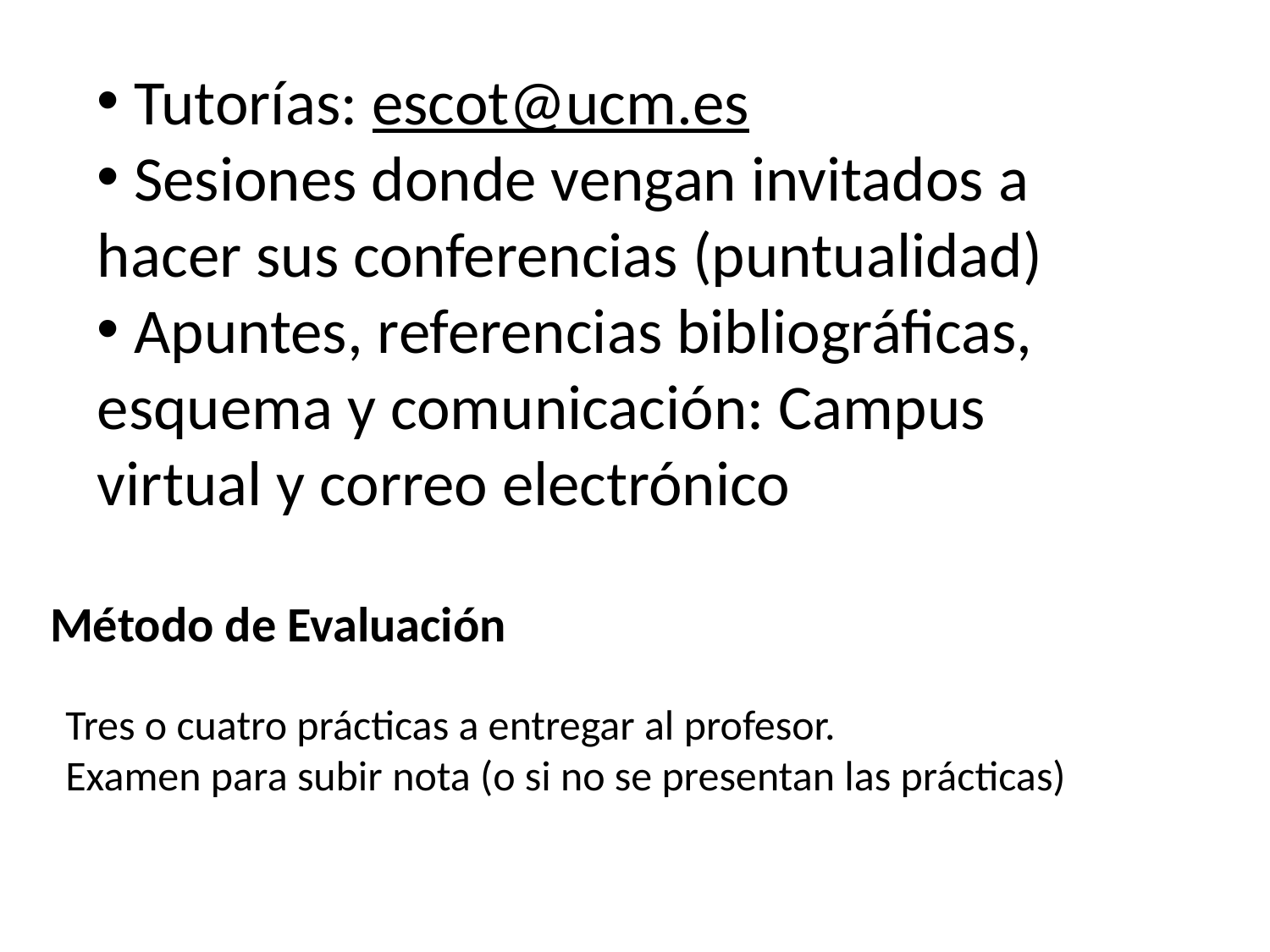

Tutorías: escot@ucm.es
 Sesiones donde vengan invitados a hacer sus conferencias (puntualidad)
 Apuntes, referencias bibliográficas, esquema y comunicación: Campus virtual y correo electrónico

Método de Evaluación
Tres o cuatro prácticas a entregar al profesor.
Examen para subir nota (o si no se presentan las prácticas)